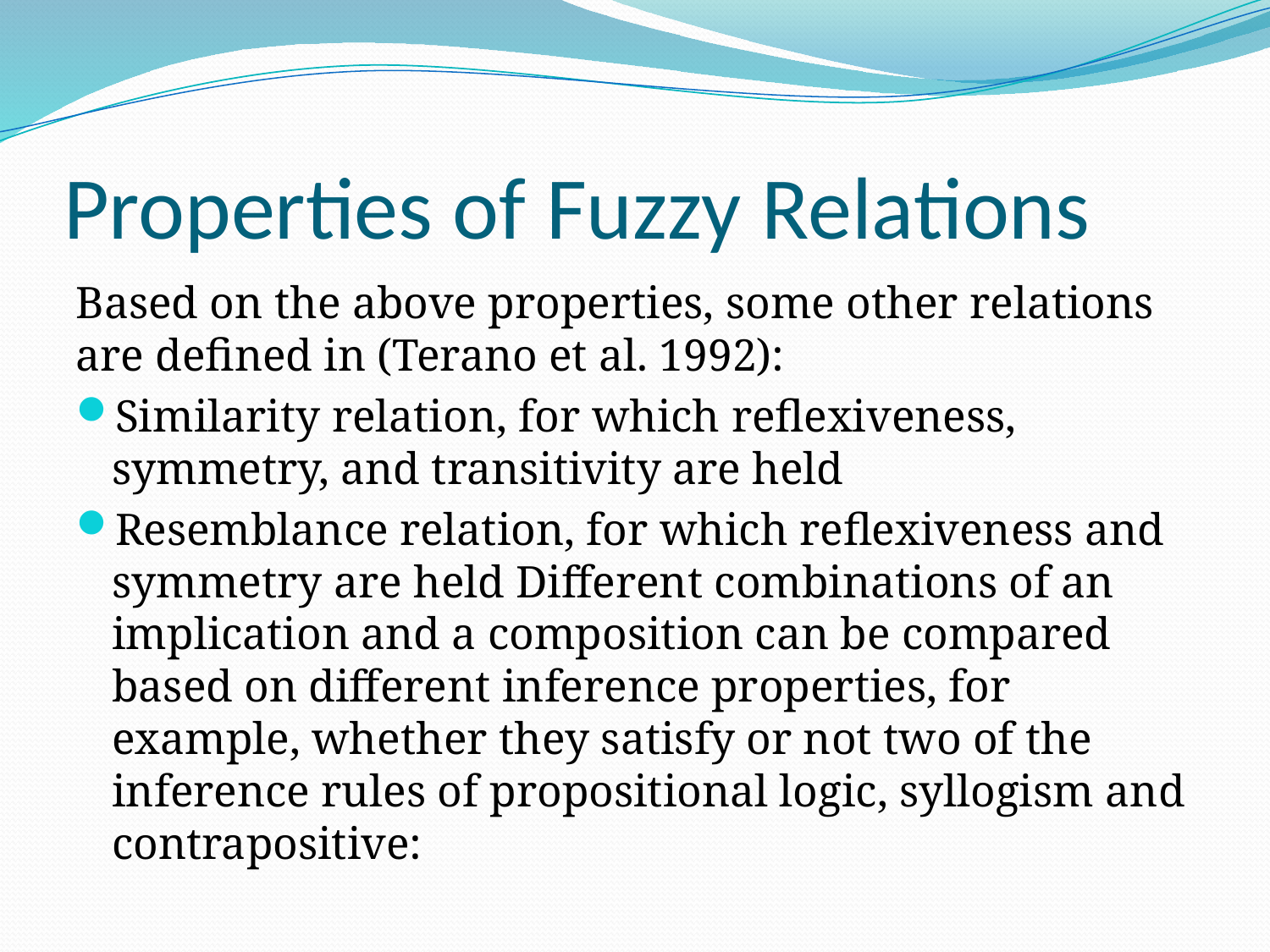

# Properties of Fuzzy Relations
Based on the above properties, some other relations are defined in (Terano et al. 1992):
Similarity relation, for which reflexiveness, symmetry, and transitivity are held
Resemblance relation, for which reflexiveness and symmetry are held Different combinations of an implication and a composition can be compared based on different inference properties, for example, whether they satisfy or not two of the inference rules of propositional logic, syllogism and contrapositive: